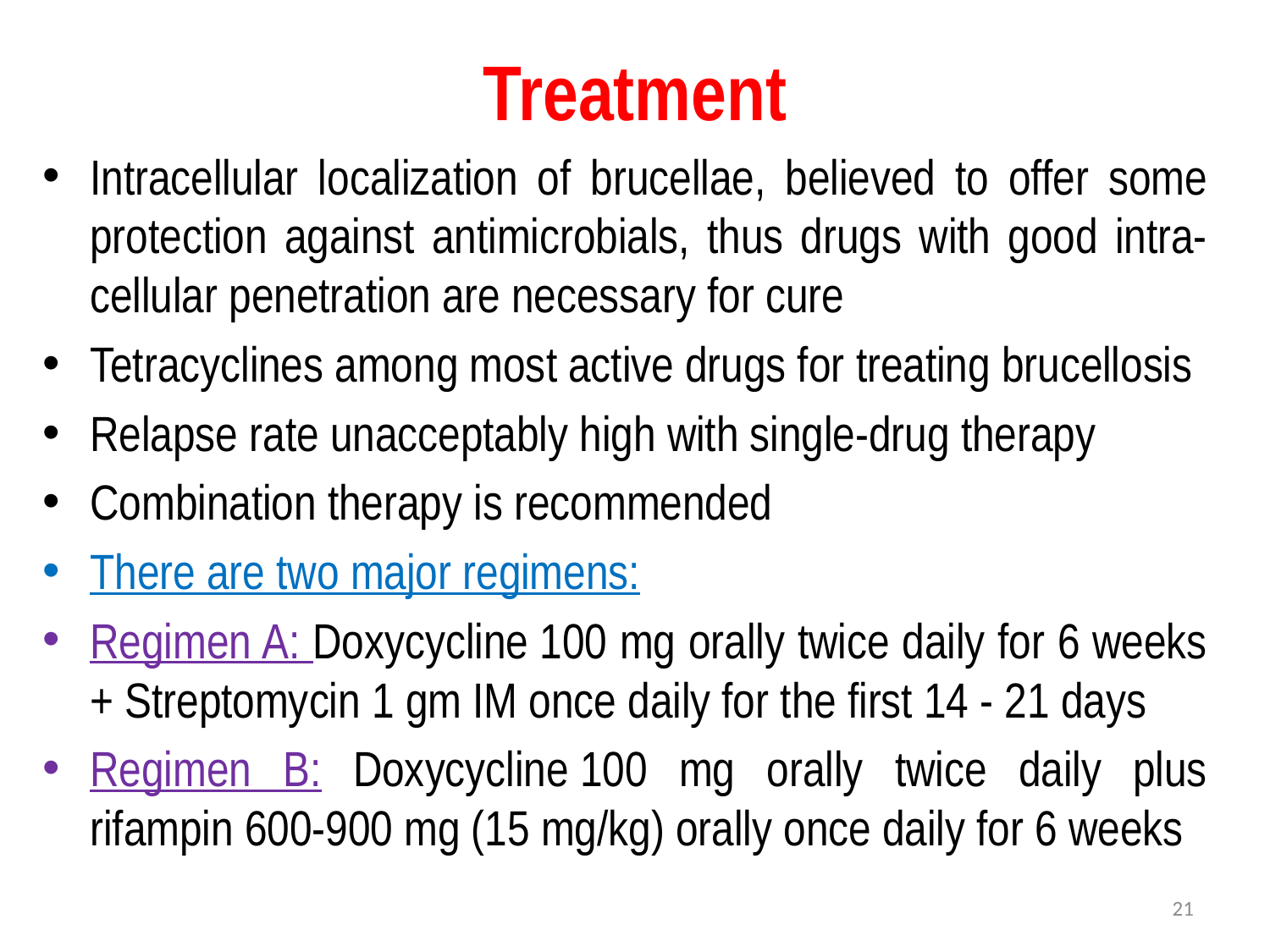

# Treatment
Intracellular localization of brucellae, believed to offer some protection against antimicrobials, thus drugs with good intra-cellular penetration are necessary for cure
Tetracyclines among most active drugs for treating brucellosis
Relapse rate unacceptably high with single-drug therapy
Combination therapy is recommended
There are two major regimens:
Regimen A: Doxycycline 100 mg orally twice daily for 6 weeks + Streptomycin 1 gm IM once daily for the first 14 - 21 days
Regimen B: Doxycycline 100 mg orally twice daily plus rifampin 600-900 mg (15 mg/kg) orally once daily for 6 weeks

21